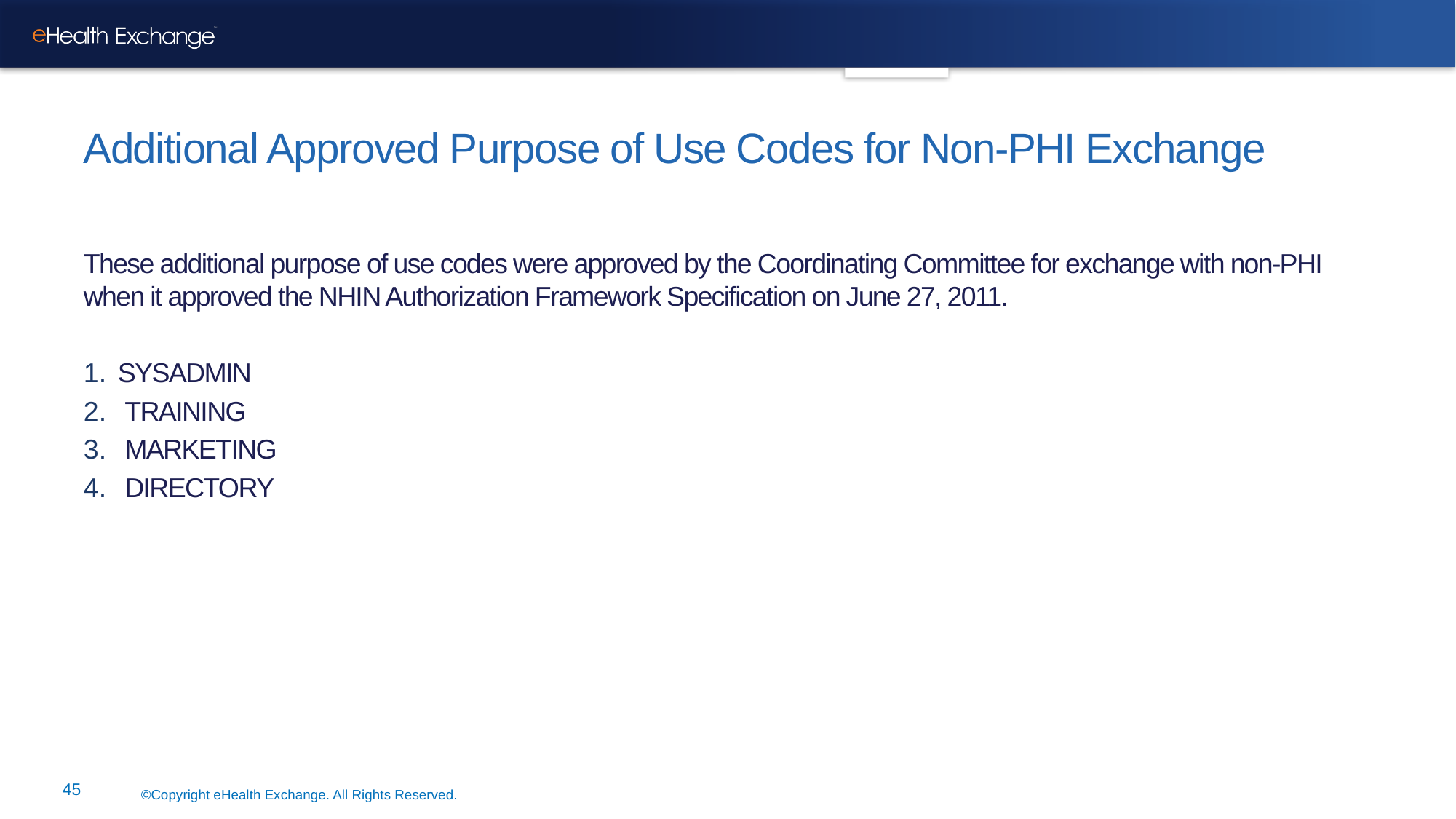

# Additional Approved Purpose of Use Codes for Non-PHI Exchange
These additional purpose of use codes were approved by the Coordinating Committee for exchange with non-PHI when it approved the NHIN Authorization Framework Specification on June 27, 2011.

SYSADMIN
TRAINING
MARKETING
DIRECTORY

©Copyright eHealth Exchange. All Rights Reserved.
45